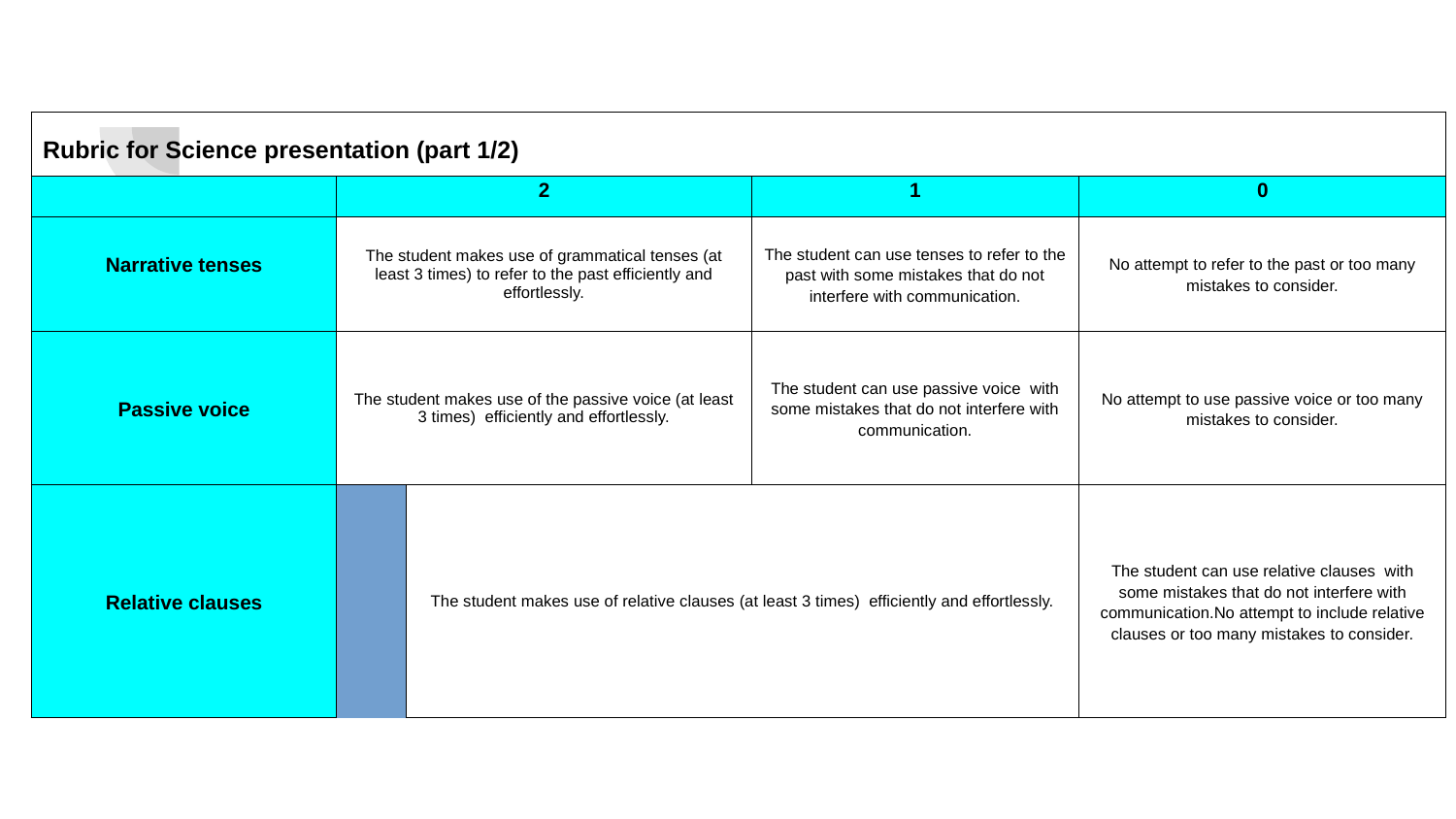

| Rubric for Science presentation (part 1/2) |  |  |  |  |  |
| --- | --- | --- | --- | --- | --- |
|  |  | 2 |  | 1 | 0 |
| Narrative tenses |  | The student makes use of grammatical tenses (at least 3 times) to refer to the past efficiently and effortlessly. |  | The student can use tenses to refer to the past with some mistakes that do not interfere with communication. | No attempt to refer to the past or too many mistakes to consider. |
| Passive voice |  | The student makes use of the passive voice (at least 3 times) efficiently and effortlessly. |  | The student can use passive voice with some mistakes that do not interfere with communication. | No attempt to use passive voice or too many mistakes to consider. |
| Relative clauses |  | The student makes use of relative clauses (at least 3 times) efficiently and effortlessly. |  | The student can use relative clauses with some mistakes that do not interfere with communication. | No attempt to include relative clauses or too many mistakes to consider. |